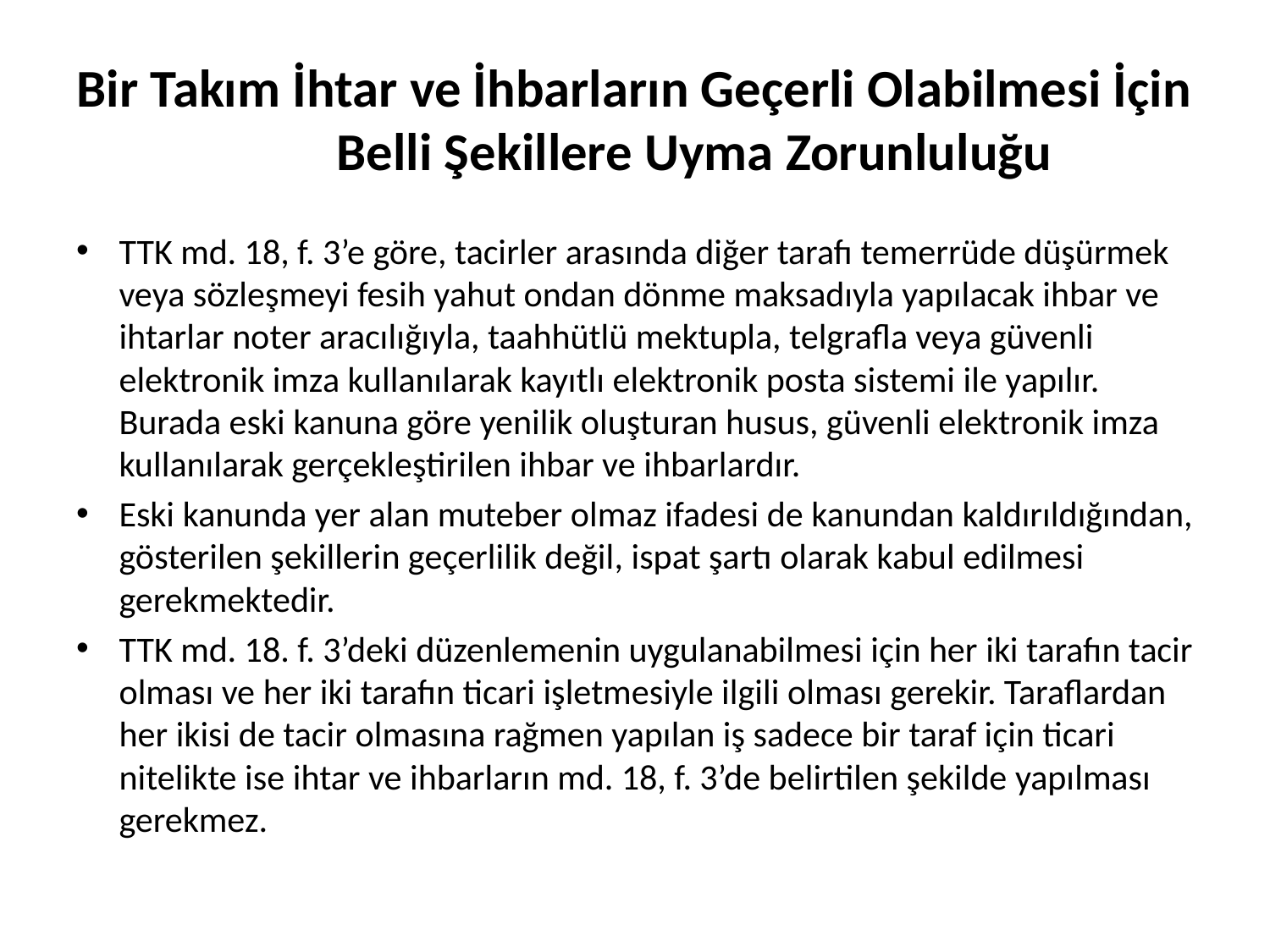

# Bir Takım İhtar ve İhbarların Geçerli Olabilmesi İçin Belli Şekillere Uyma Zorunluluğu
TTK md. 18, f. 3’e göre, tacirler arasında diğer tarafı temerrüde düşürmek veya sözleşmeyi fesih yahut ondan dönme maksadıyla yapılacak ihbar ve ihtarlar noter aracılığıyla, taahhütlü mektupla, telgrafla veya güvenli elektronik imza kullanılarak kayıtlı elektronik posta sistemi ile yapılır. Burada eski kanuna göre yenilik oluşturan husus, güvenli elektronik imza kullanılarak gerçekleştirilen ihbar ve ihbarlardır.
Eski kanunda yer alan muteber olmaz ifadesi de kanundan kaldırıldığından, gösterilen şekillerin geçerlilik değil, ispat şartı olarak kabul edilmesi gerekmektedir.
TTK md. 18. f. 3’deki düzenlemenin uygulanabilmesi için her iki tarafın tacir olması ve her iki tarafın ticari işletmesiyle ilgili olması gerekir. Taraflardan her ikisi de tacir olmasına rağmen yapılan iş sadece bir taraf için ticari nitelikte ise ihtar ve ihbarların md. 18, f. 3’de belirtilen şekilde yapılması gerekmez.